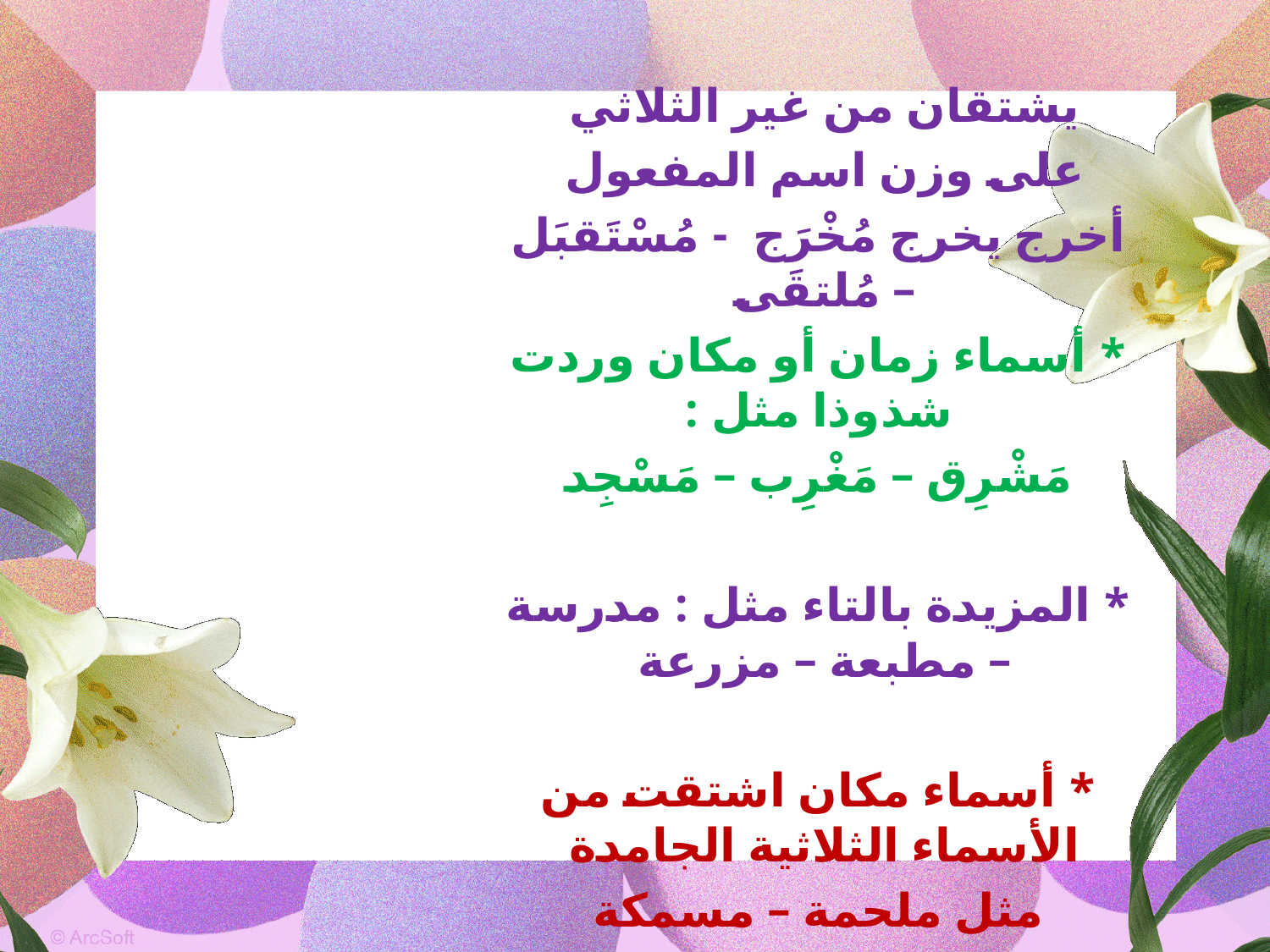

يشتقان من غير الثلاثي
على وزن اسم المفعول
أخرج يخرج مُخْرَج  - مُسْتَقبَل – مُلتقَى
* أسماء زمان أو مكان وردت شذوذا مثل :
مَشْرِق – مَغْرِب – مَسْجِد

* المزيدة بالتاء مثل : مدرسة – مطبعة – مزرعة

* أسماء مكان اشتقت من الأسماء الثلاثية الجامدة
مثل ملحمة – مسمكة

#